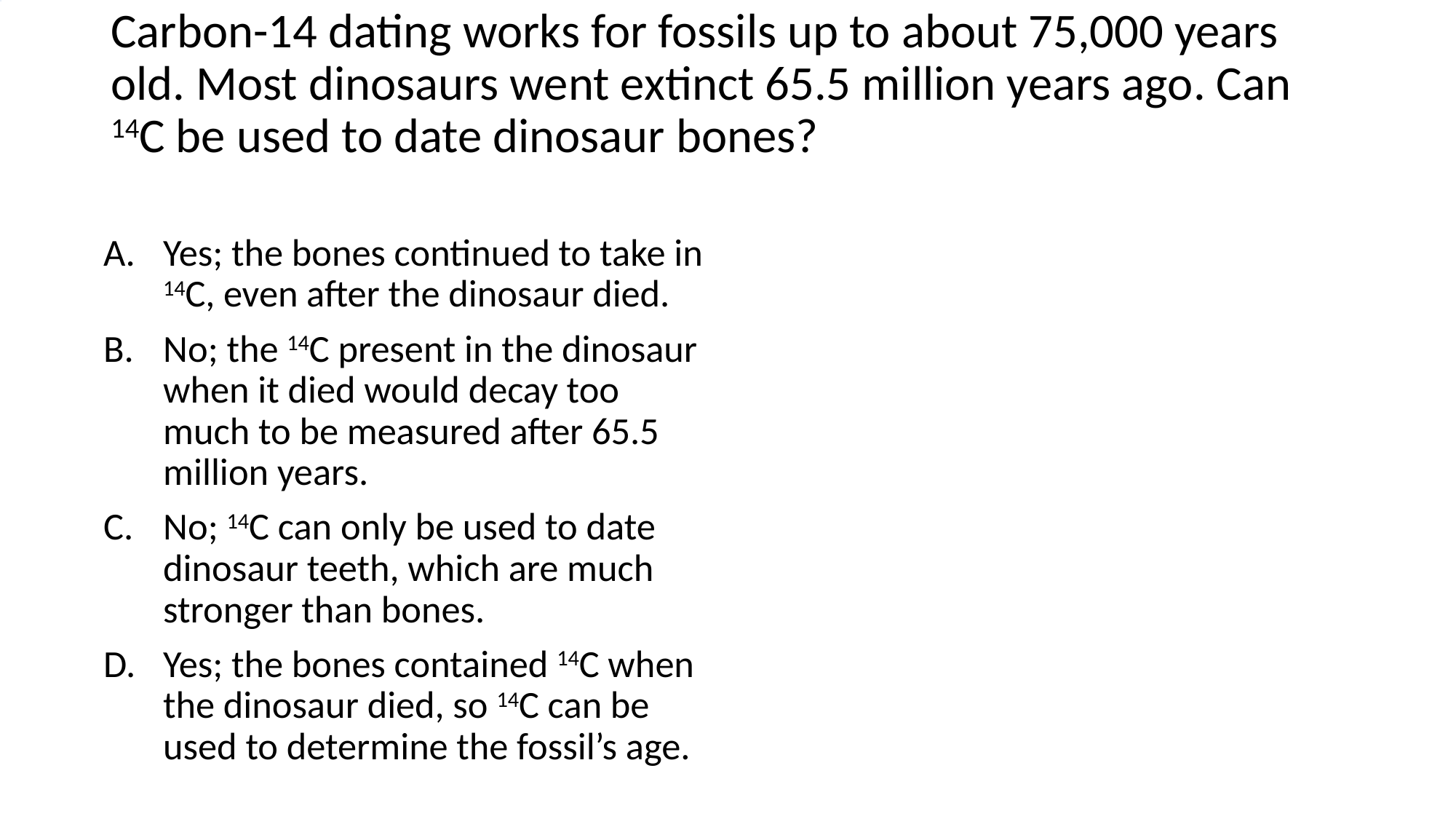

# Carbon-14 dating works for fossils up to about 75,000 years old. Most dinosaurs went extinct 65.5 million years ago. Can 14C be used to date dinosaur bones?

Yes; the bones continued to take in 14C, even after the dinosaur died.
No; the 14C present in the dinosaur when it died would decay too much to be measured after 65.5 million years.
No; 14C can only be used to date dinosaur teeth, which are much stronger than bones.
Yes; the bones contained 14C when the dinosaur died, so 14C can be used to determine the fossil’s age.